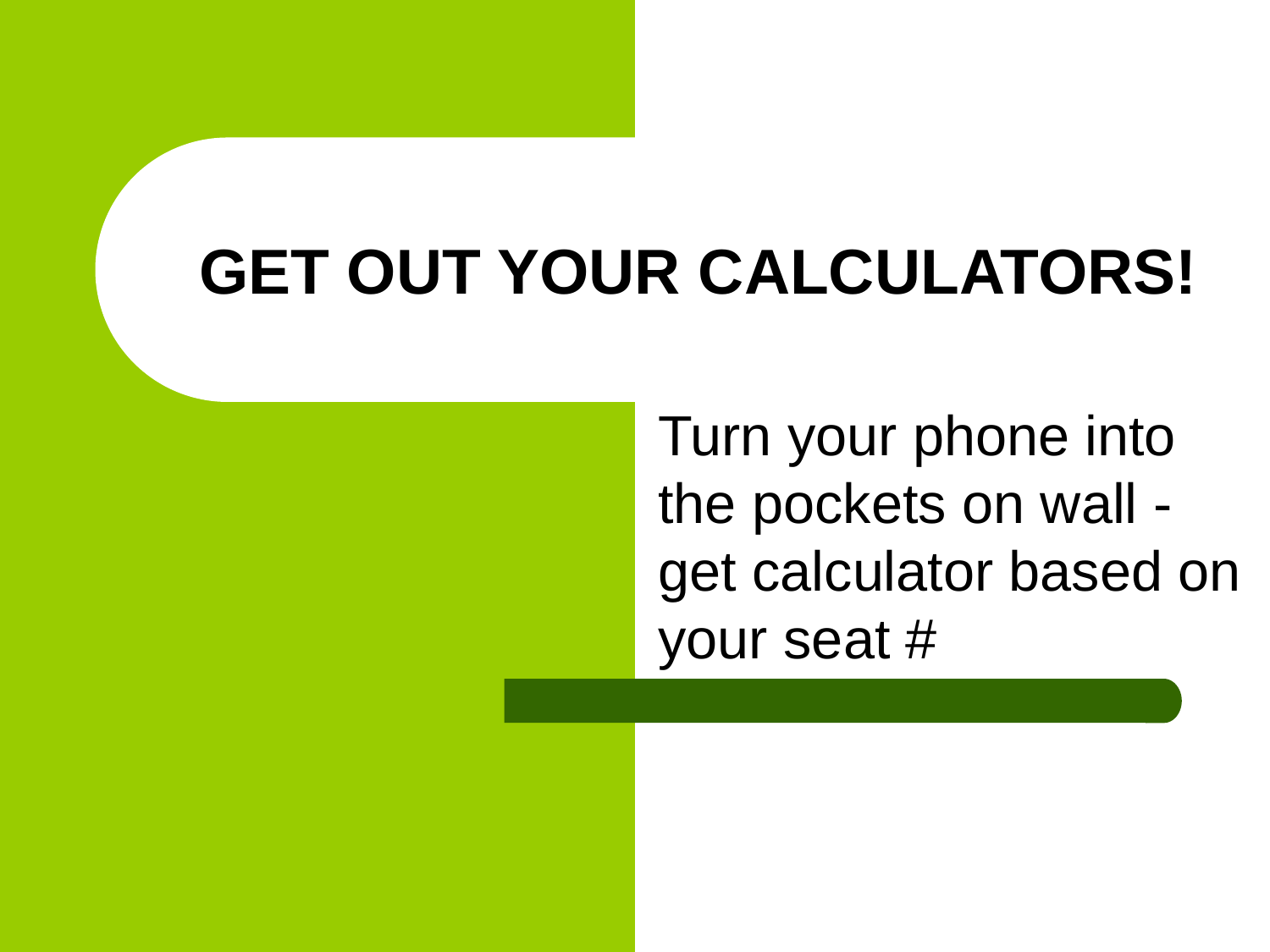

# GET OUT YOUR CALCULATORS!
Turn your phone into the pockets on wall - get calculator based on your seat #